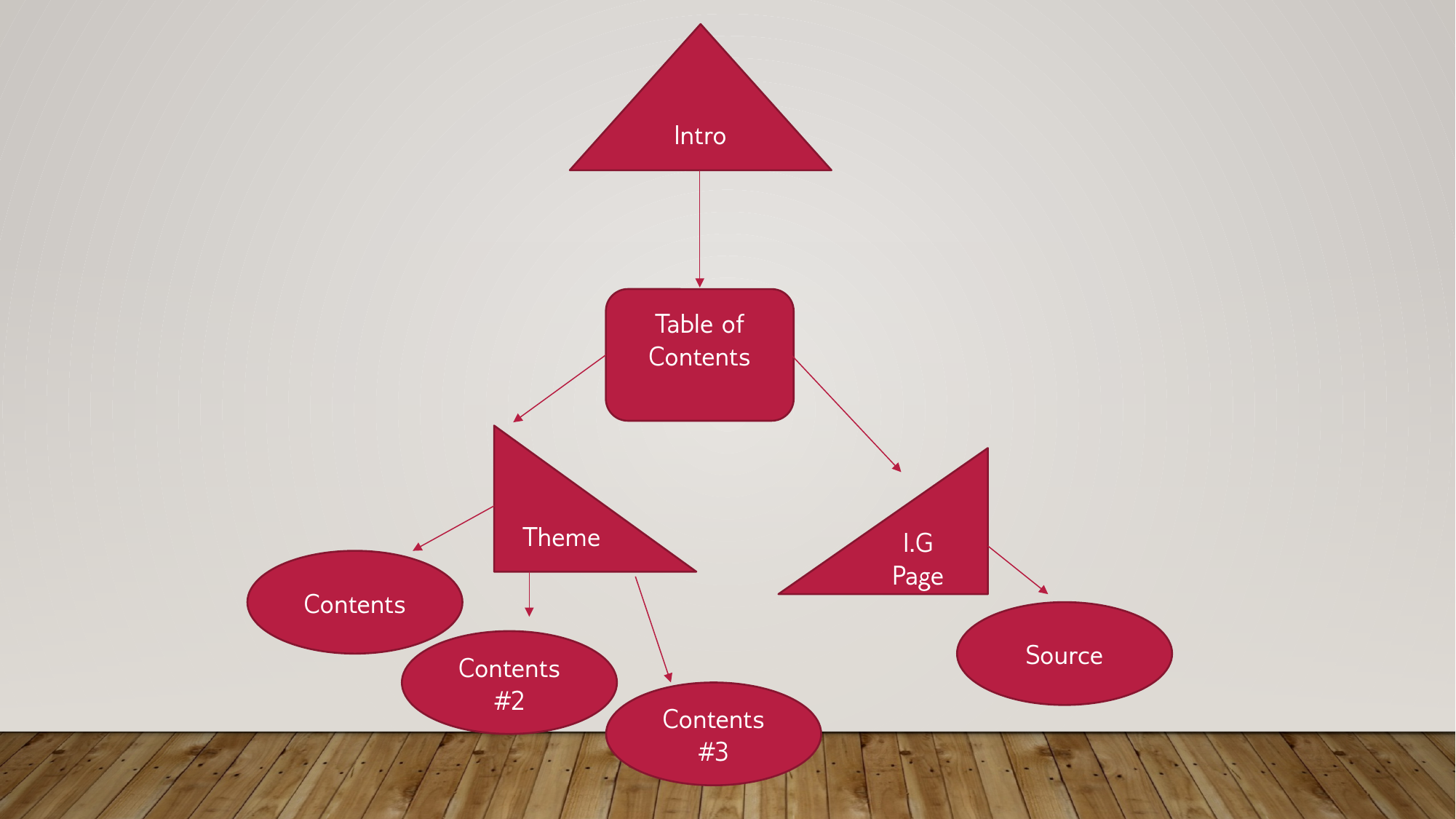

Intro
Table of
Contents

Theme
I.G
Page
Contents
Source
Contents #2
Contents #3